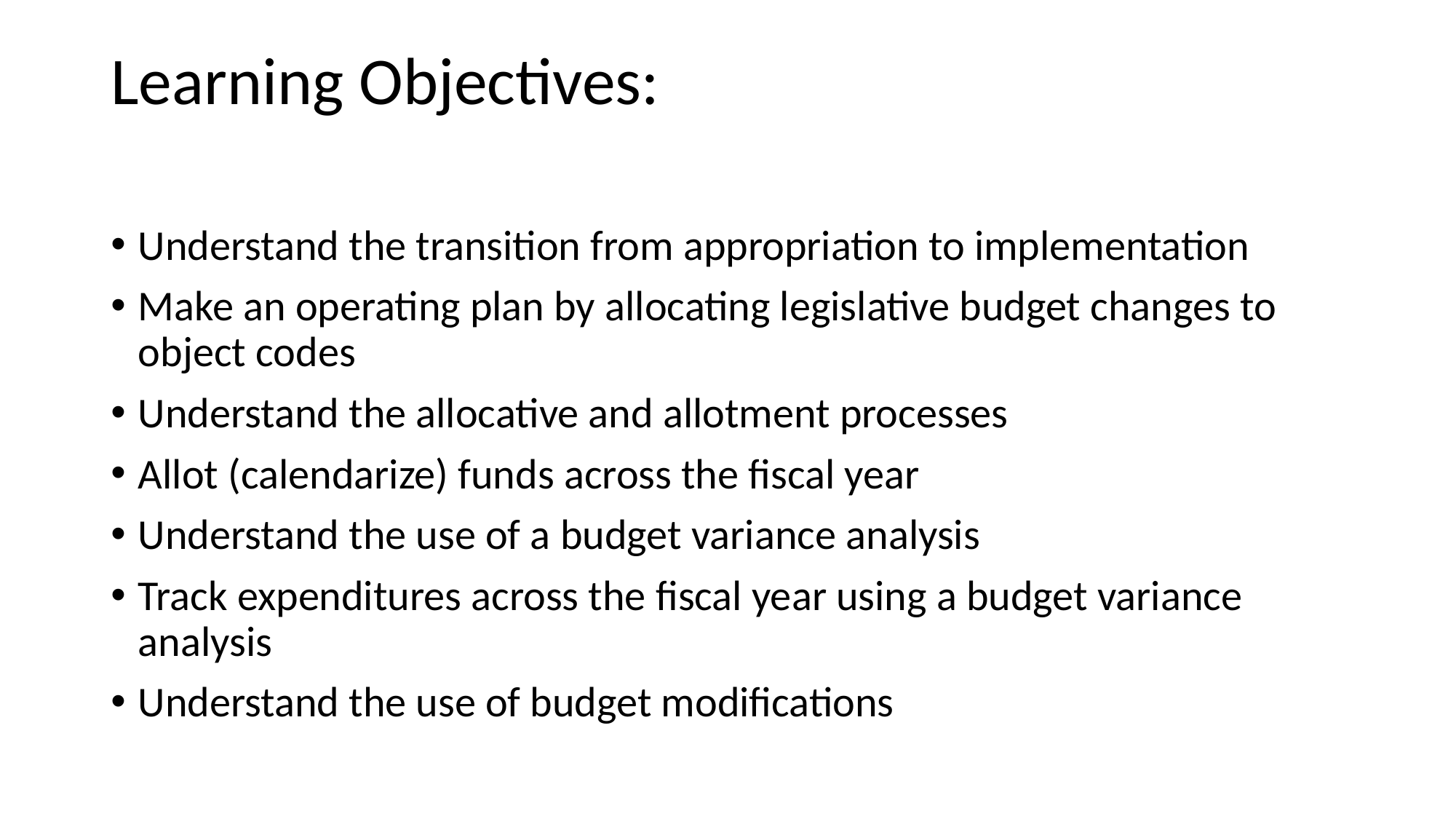

# Learning Objectives:
Understand the transition from appropriation to implementation
Make an operating plan by allocating legislative budget changes to object codes
Understand the allocative and allotment processes
Allot (calendarize) funds across the fiscal year
Understand the use of a budget variance analysis
Track expenditures across the fiscal year using a budget variance analysis
Understand the use of budget modifications